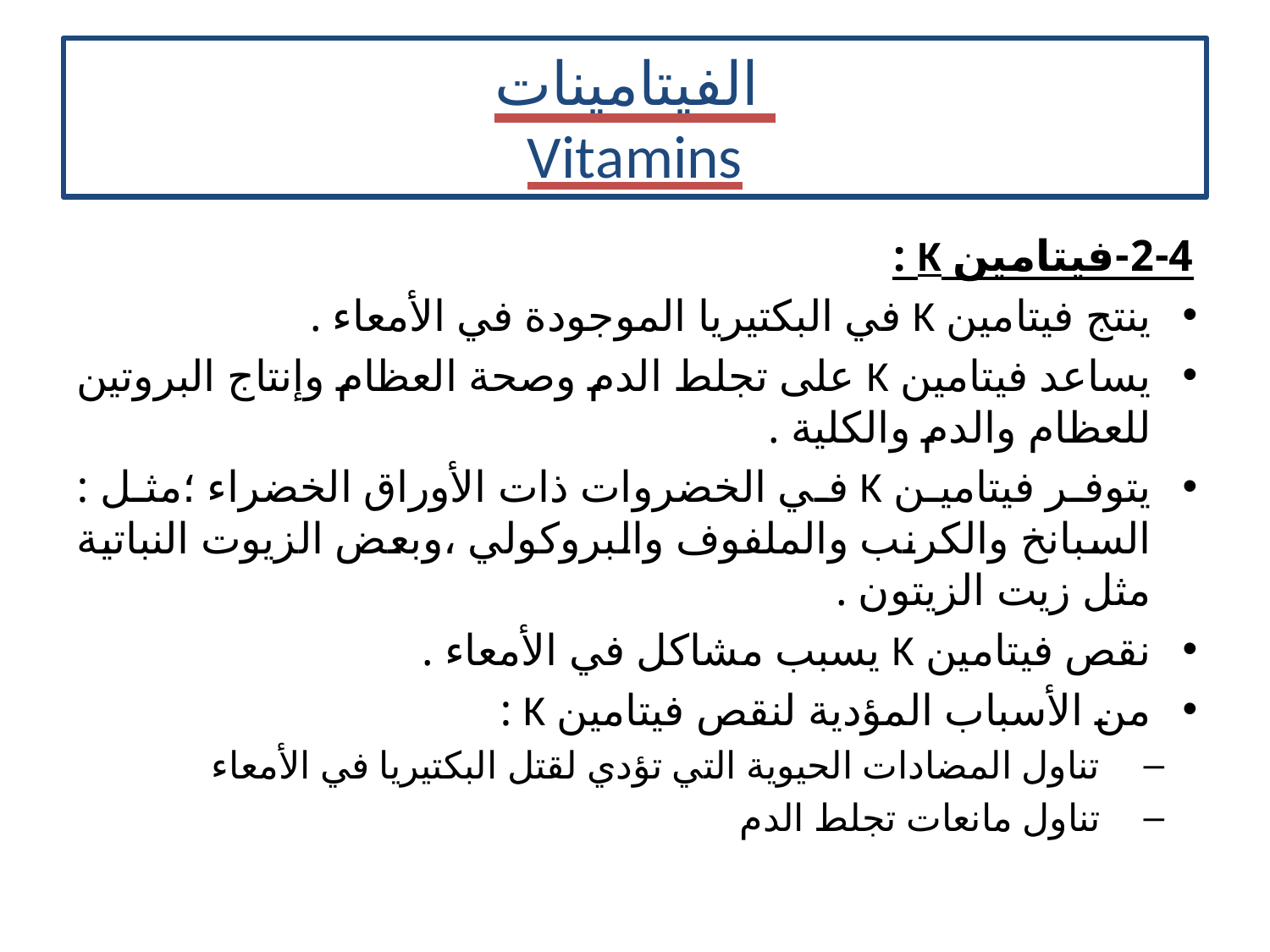

# الفيتامينات Vitamins
2-4-فيتامين K :
ينتج فيتامين K في البكتيريا الموجودة في الأمعاء .
يساعد فيتامين K على تجلط الدم وصحة العظام وإنتاج البروتين للعظام والدم والكلية .
يتوفر فيتامين K في الخضروات ذات الأوراق الخضراء ؛مثل : السبانخ والكرنب والملفوف والبروكولي ،وبعض الزيوت النباتية مثل زيت الزيتون .
نقص فيتامين K يسبب مشاكل في الأمعاء .
من الأسباب المؤدية لنقص فيتامين K :
تناول المضادات الحيوية التي تؤدي لقتل البكتيريا في الأمعاء
تناول مانعات تجلط الدم